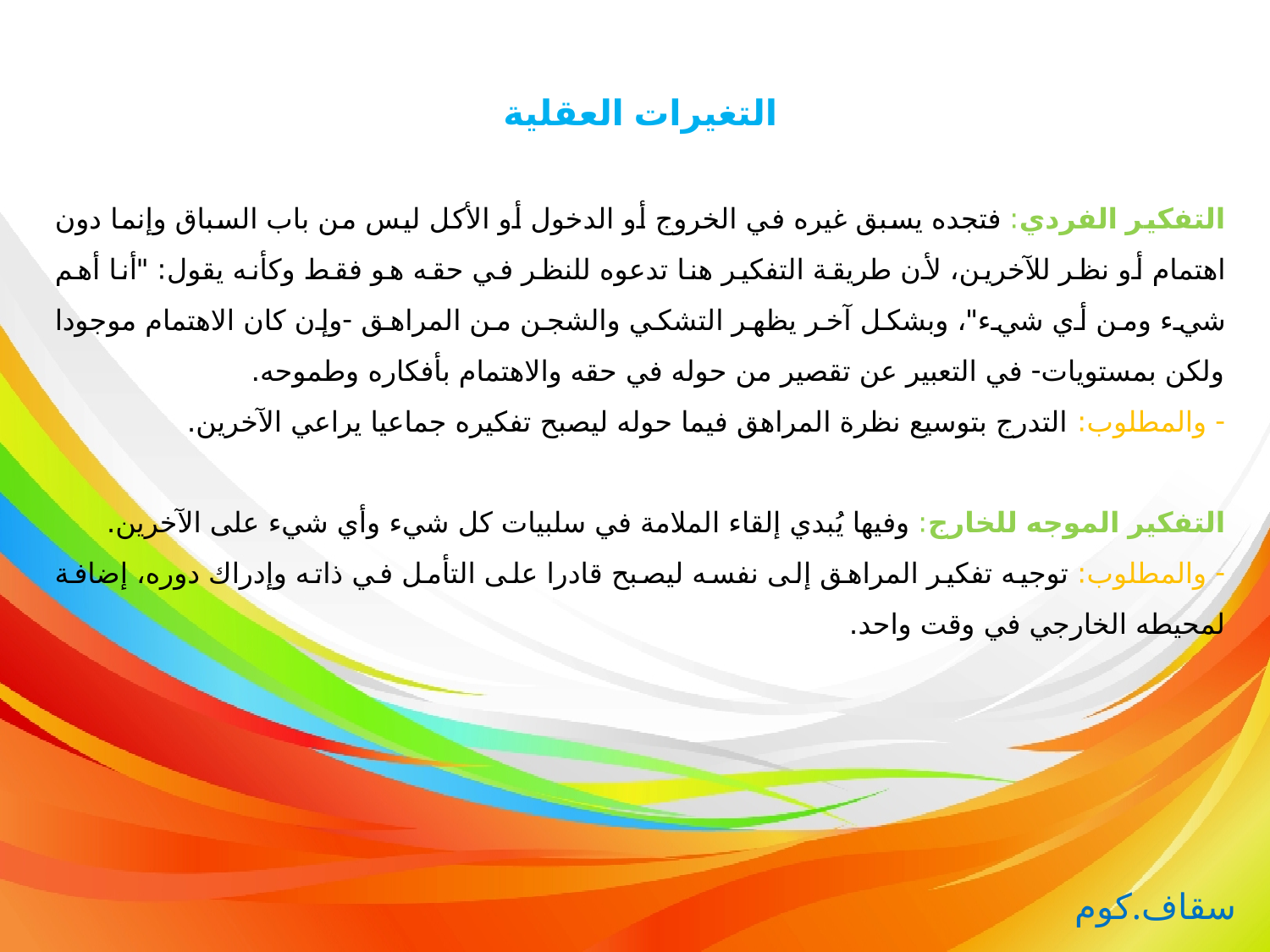

التغيرات العقلية

التفكير الفردي: فتجده يسبق غيره في الخروج أو الدخول أو الأكل ليس من باب السباق وإنما دون اهتمام أو نظر للآخرين، لأن طريقة التفكير هنا تدعوه للنظر في حقه هو فقط وكأنه يقول: "أنا أهم شيء ومن أي شيء"، وبشكل آخر يظهر التشكي والشجن من المراهق -وإن كان الاهتمام موجودا ولكن بمستويات- في التعبير عن تقصير من حوله في حقه والاهتمام بأفكاره وطموحه.
- والمطلوب: التدرج بتوسيع نظرة المراهق فيما حوله ليصبح تفكيره جماعيا يراعي الآخرين.

التفكير الموجه للخارج: وفيها يُبدي إلقاء الملامة في سلبيات كل شيء وأي شيء على الآخرين.
- والمطلوب: توجيه تفكير المراهق إلى نفسه ليصبح قادرا على التأمل في ذاته وإدراك دوره، إضافة لمحيطه الخارجي في وقت واحد.